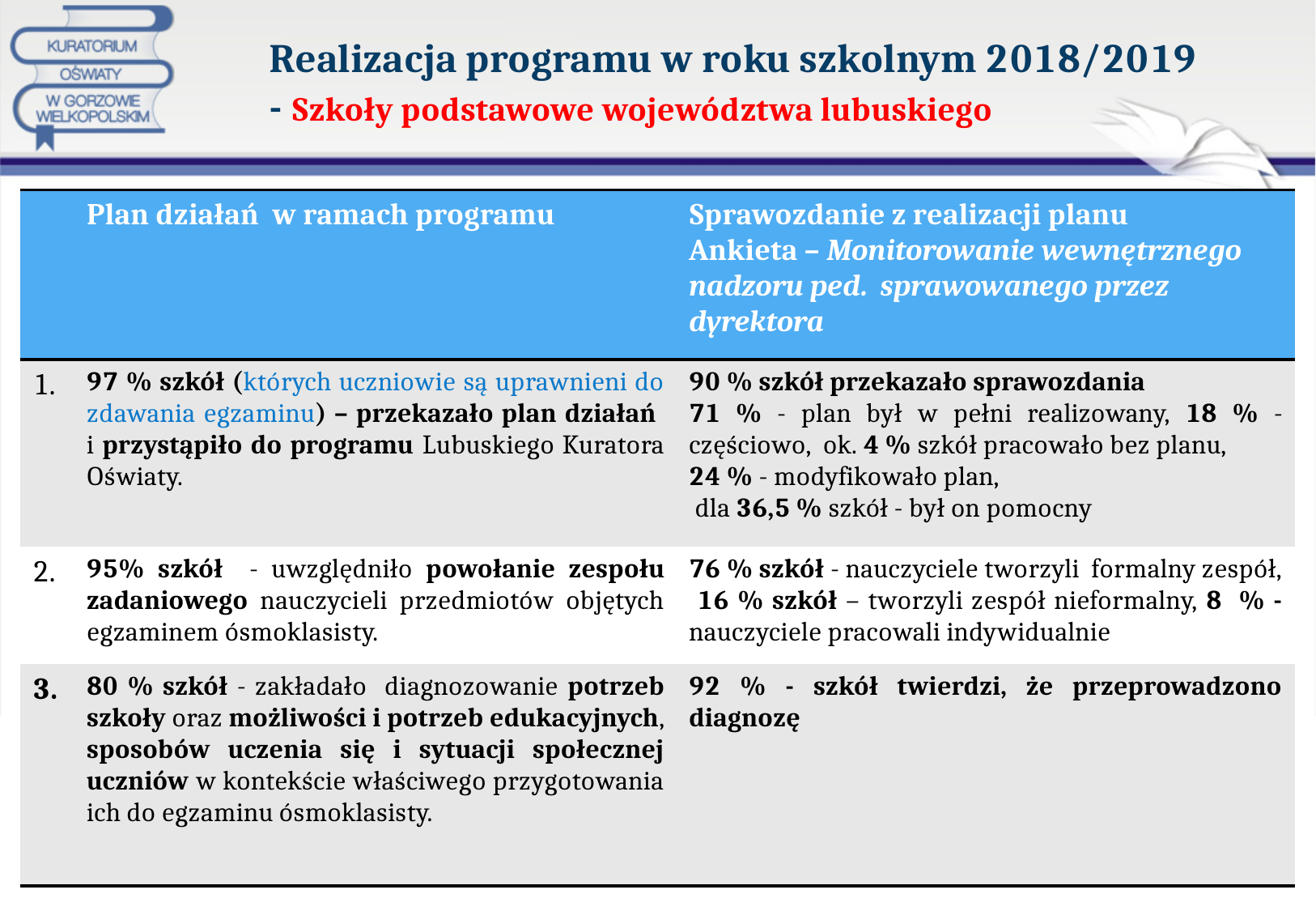

# Realizacja programu w roku szkolnym 2018/2019 - Szkoły podstawowe województwa lubuskiego
|  | Plan działań w ramach programu | Sprawozdanie z realizacji planu Ankieta – Monitorowanie wewnętrznego nadzoru ped. sprawowanego przez dyrektora |
| --- | --- | --- |
| 1. | 97 % szkół (których uczniowie są uprawnieni do zdawania egzaminu) – przekazało plan działań i przystąpiło do programu Lubuskiego Kuratora Oświaty. | 90 % szkół przekazało sprawozdania 71 % - plan był w pełni realizowany, 18 % - częściowo, ok. 4 % szkół pracowało bez planu, 24 % - modyfikowało plan, dla 36,5 % szkół - był on pomocny |
| 2. | 95% szkół - uwzględniło powołanie zespołu zadaniowego nauczycieli przedmiotów objętych egzaminem ósmoklasisty. | 76 % szkół - nauczyciele tworzyli formalny zespół, 16 % szkół – tworzyli zespół nieformalny, 8 % - nauczyciele pracowali indywidualnie |
| 3. | 80 % szkół - zakładało diagnozowanie potrzeb szkoły oraz możliwości i potrzeb edukacyjnych, sposobów uczenia się i sytuacji społecznej uczniów w kontekście właściwego przygotowania ich do egzaminu ósmoklasisty. | 92 % - szkół twierdzi, że przeprowadzono diagnozę |